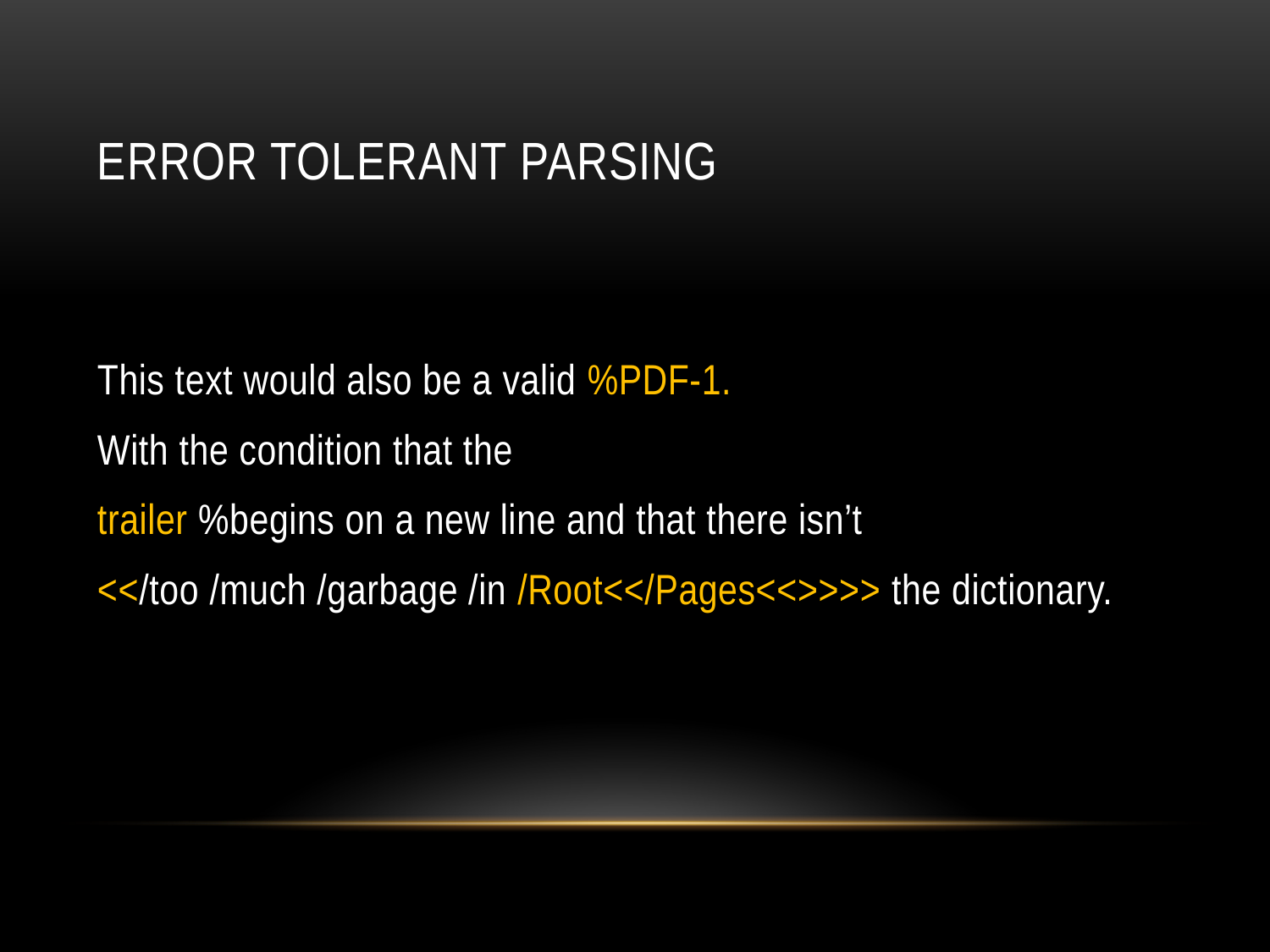

# Error tolerant Parsing
This text would also be a valid %PDF-1.
With the condition that the
trailer %begins on a new line and that there isn’t
<</too /much /garbage /in /Root<</Pages<<>>>> the dictionary.